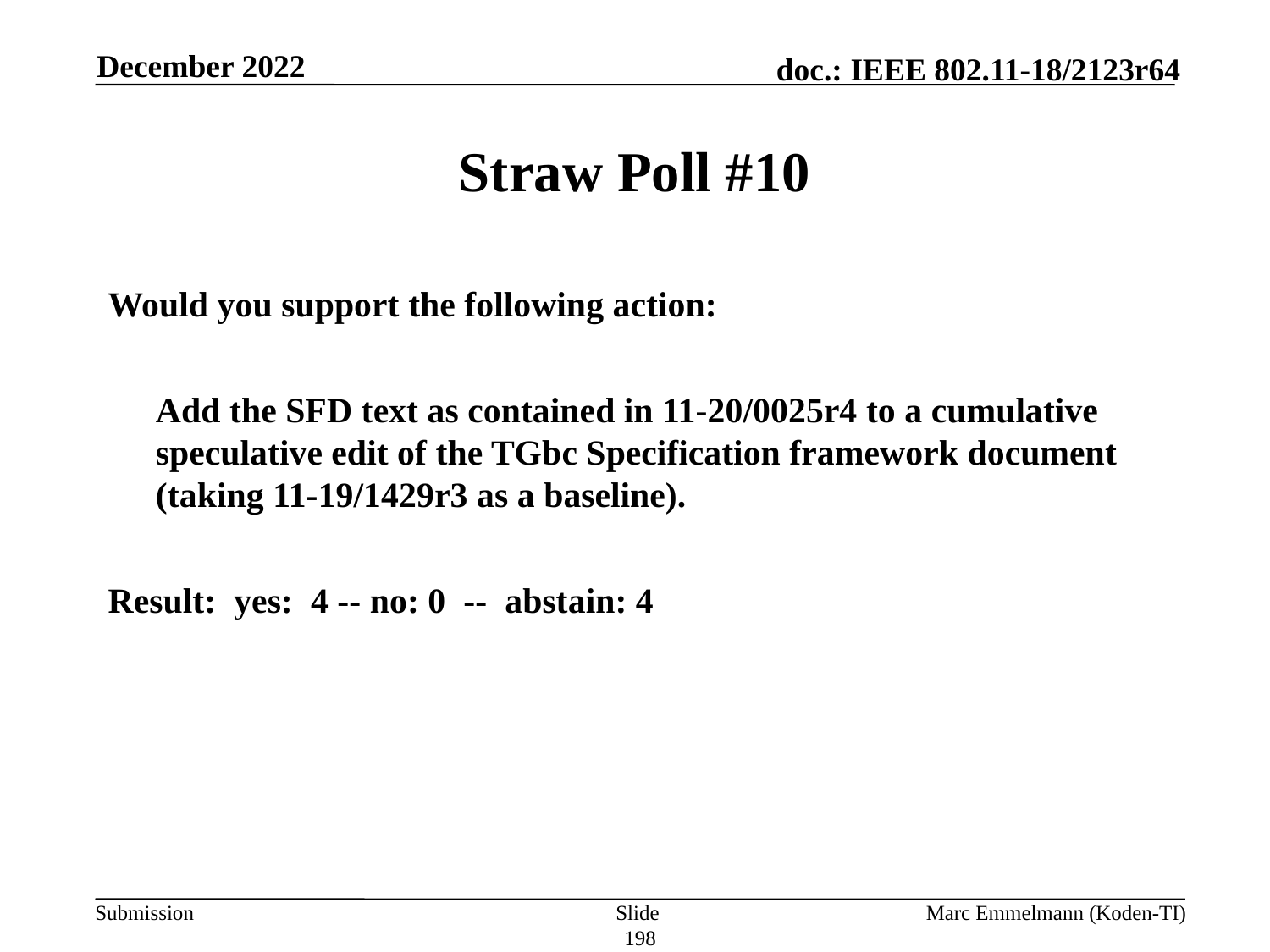

December 2022
# Straw Poll #10
Would you support the following action:

	Add the SFD text as contained in 11-20/0025r4 to a cumulative speculative edit of the TGbc Specification framework document (taking 11-19/1429r3 as a baseline).

Result:  yes:  4 -- no: 0  --  abstain: 4
Slide 198
Marc Emmelmann (Koden-TI)